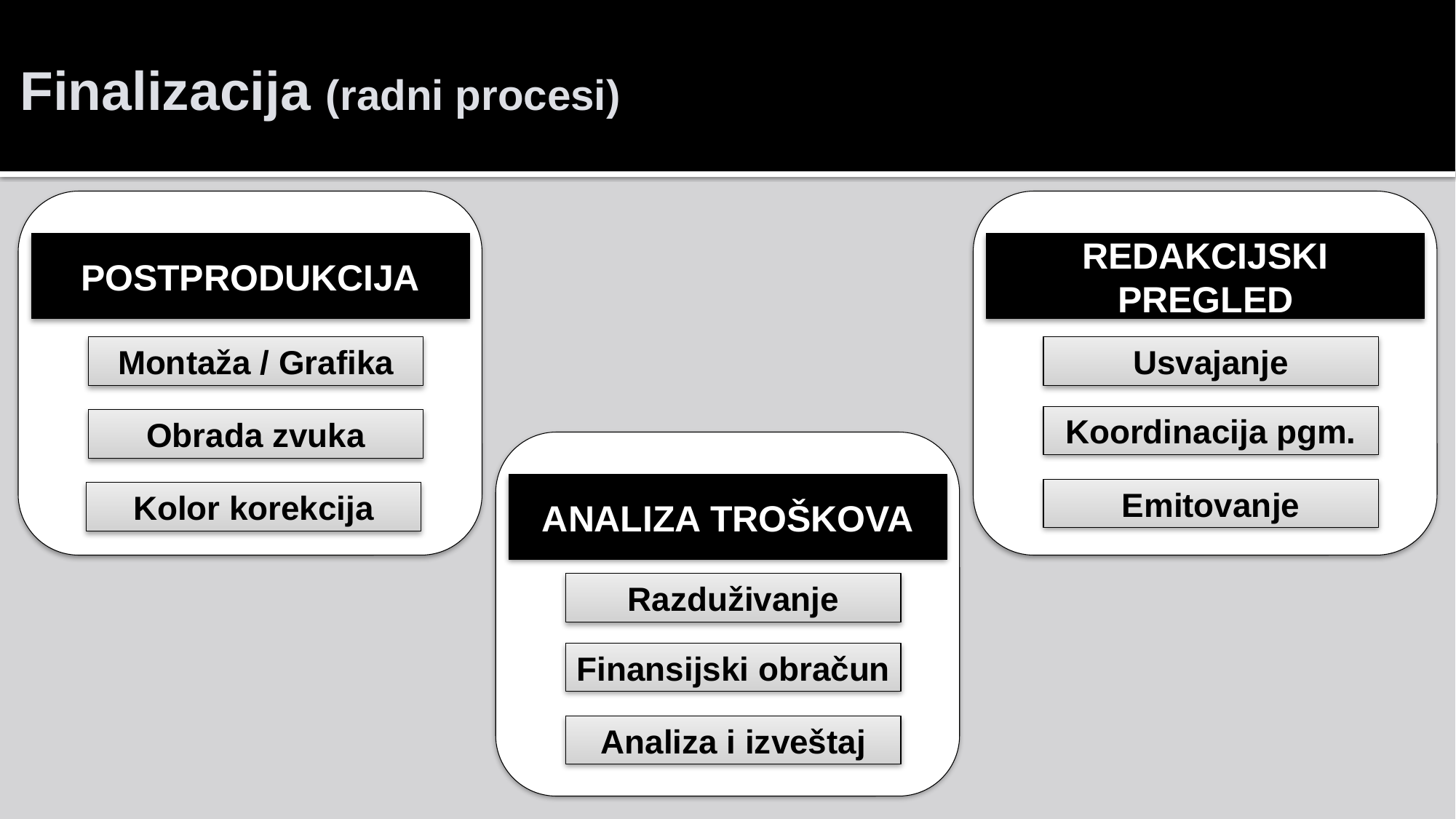

# Finalizacija (radni procesi)

POSTPRODUKCIJA
REDAKCIJSKI PREGLED
Montaža / Grafika
Usvajanje
Koordinacija pgm.
Obrada zvuka

ANALIZA TROŠKOVA
Emitovanje
Kolor korekcija
Razduživanje
Finansijski obračun
Analiza i izveštaj